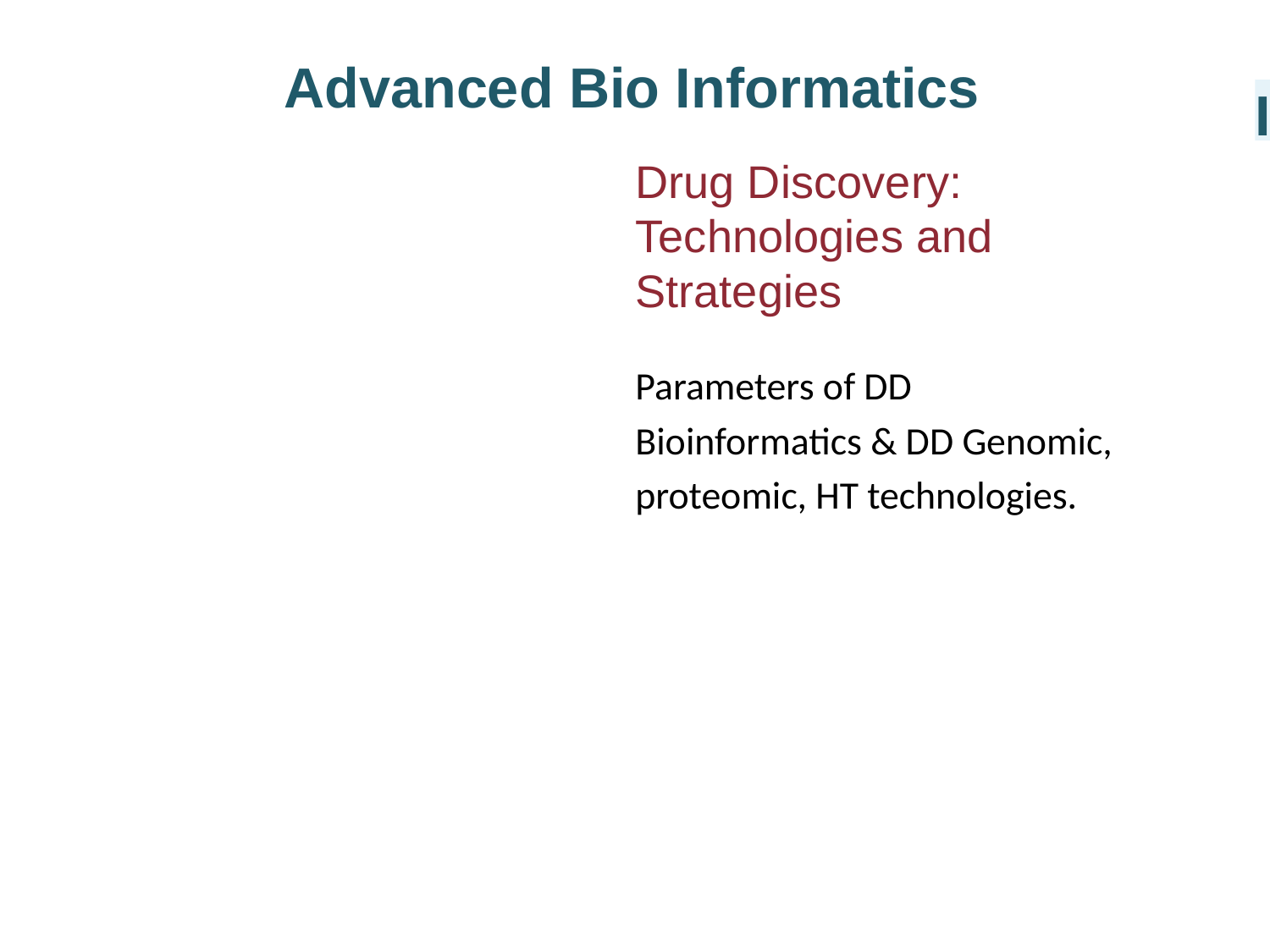

Advanced Bio Informatics
I
Drug Discovery: Technologies and Strategies
Parameters of DD Bioinformatics & DD Genomic, proteomic, HT technologies.